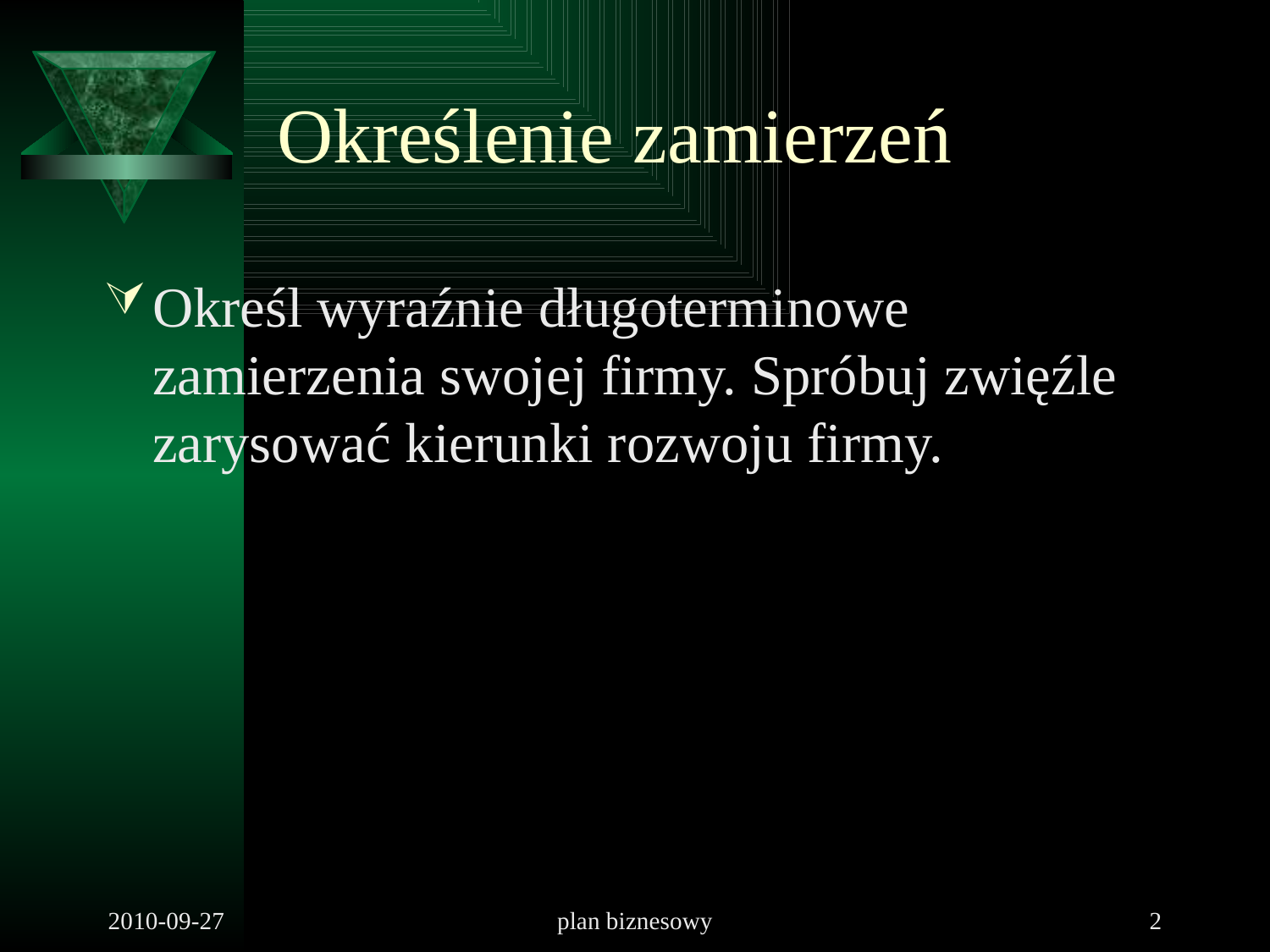

# Określenie zamierzeń
Określ wyraźnie długoterminowe zamierzenia swojej firmy. Spróbuj zwięźle zarysować kierunki rozwoju firmy.
2010-09-27
plan biznesowy
2